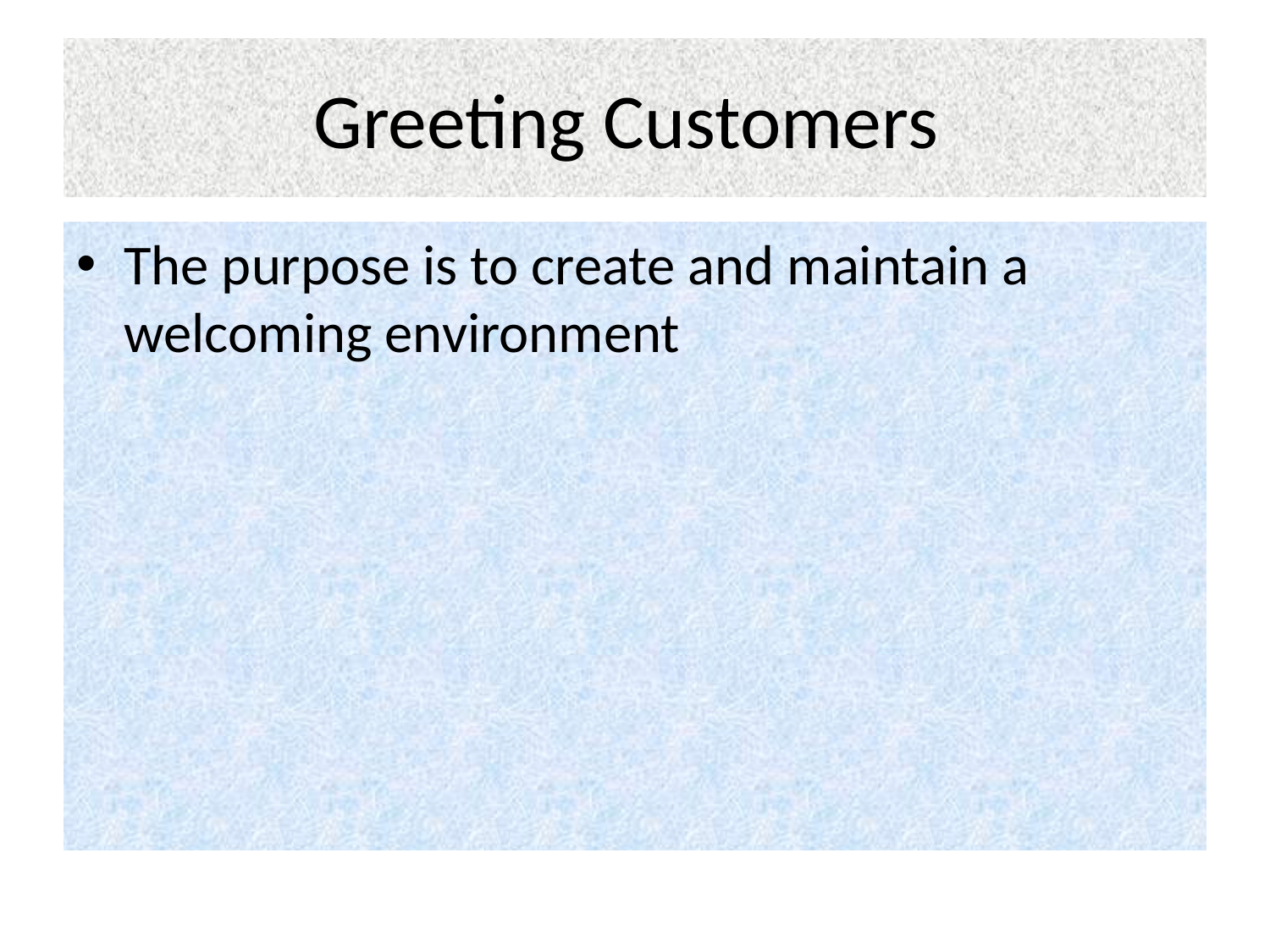

# Greeting Customers
The purpose is to create and maintain a welcoming environment